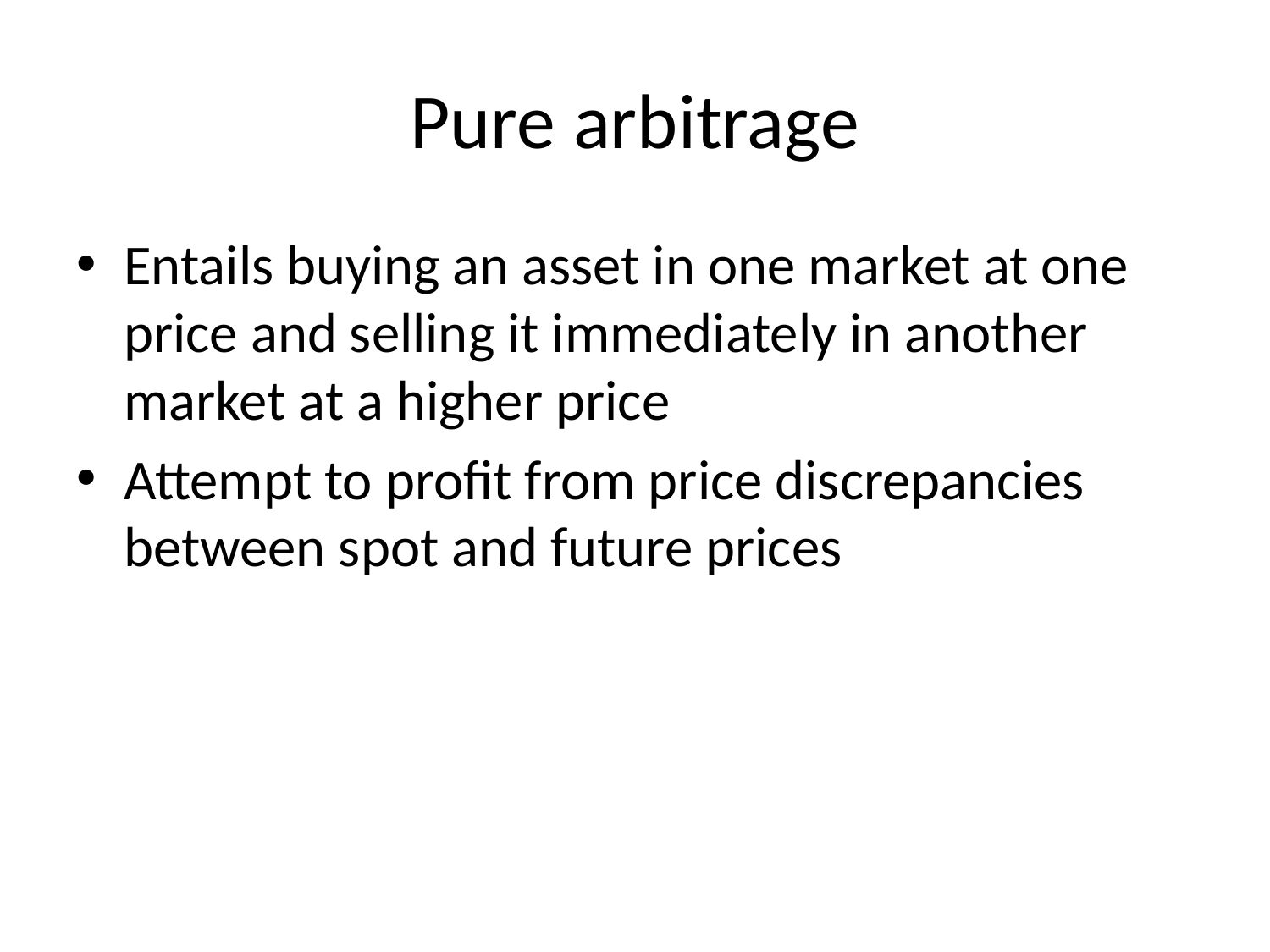

# Pure arbitrage
Entails buying an asset in one market at one price and selling it immediately in another market at a higher price
Attempt to profit from price discrepancies between spot and future prices